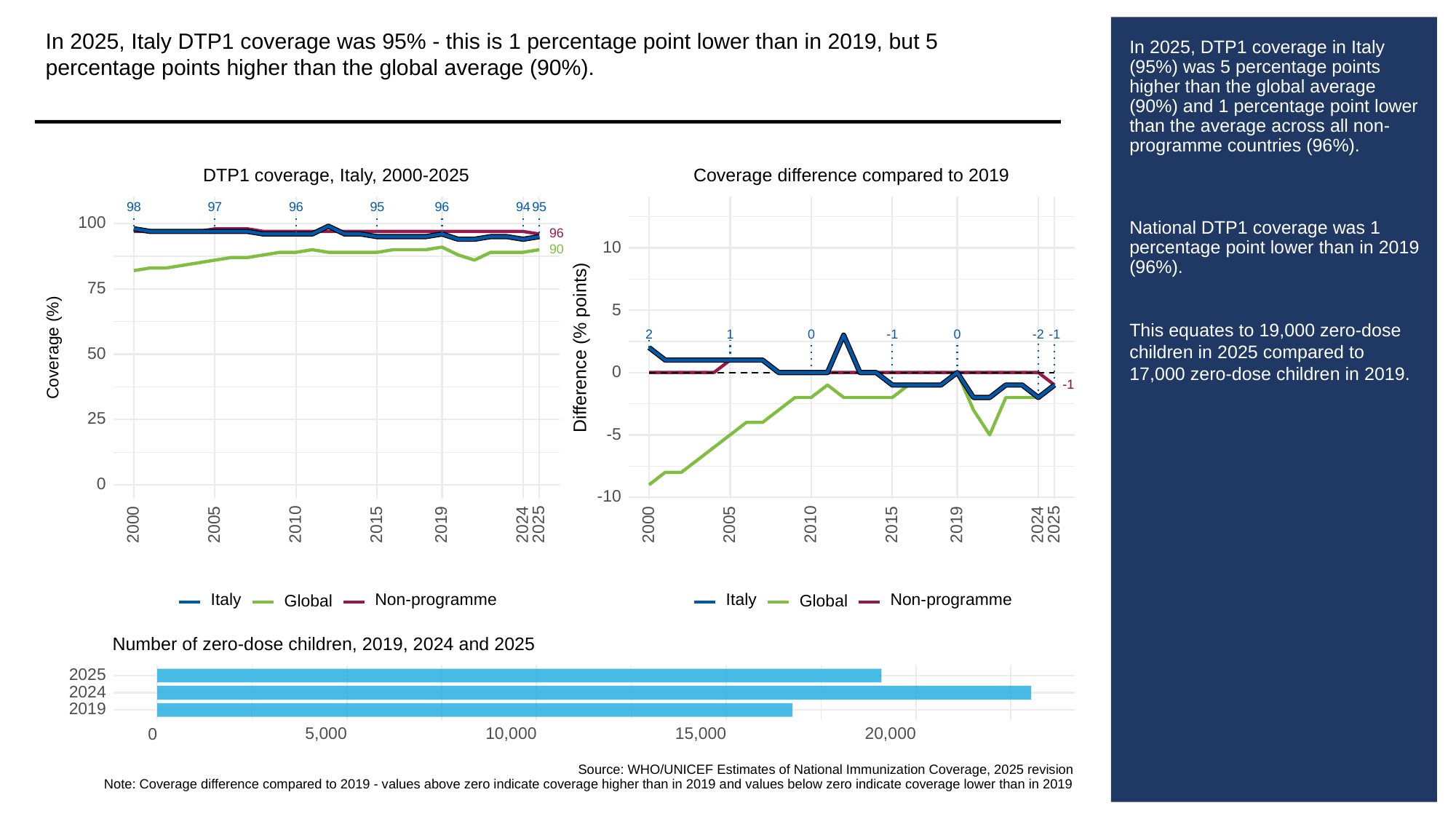

In 2025, Italy DTP1 coverage was 95% - this is 1 percentage point lower than in 2019, but 5 percentage points higher than the global average (90%).
# In 2025, DTP1 coverage in Italy (95%) was 5 percentage points higher than the global average (90%) and 1 percentage point lower than the average across all non-programme countries (96%).

National DTP1 coverage was 1 percentage point lower than in 2019 (96%).

This equates to 19,000 zero-dose children in 2025 compared to 17,000 zero-dose children in 2019.

Coverage difference compared to 2019
DTP1 coverage, Italy, 2000-2025

98
97
96
95
96
94
95

100

96
10
90

75

5

0
0
2
1
-1
-2
-1

Difference (% points)
Coverage (%)

50

0

-1
-1

25

-5

0

-10

2000
2005
2010
2015
2019
2024
2025
2000
2005
2010
2015
2019
2024
2025
Italy
Non-programme
Italy
Non-programme
Global
Global

Number of zero-dose children, 2019, 2024 and 2025

2025

2024

2019

5,000
10,000
15,000
20,000
0
Source: WHO/UNICEF Estimates of National Immunization Coverage, 2025 revision
Note: Coverage difference compared to 2019 - values above zero indicate coverage higher than in 2019 and values below zero indicate coverage lower than in 2019